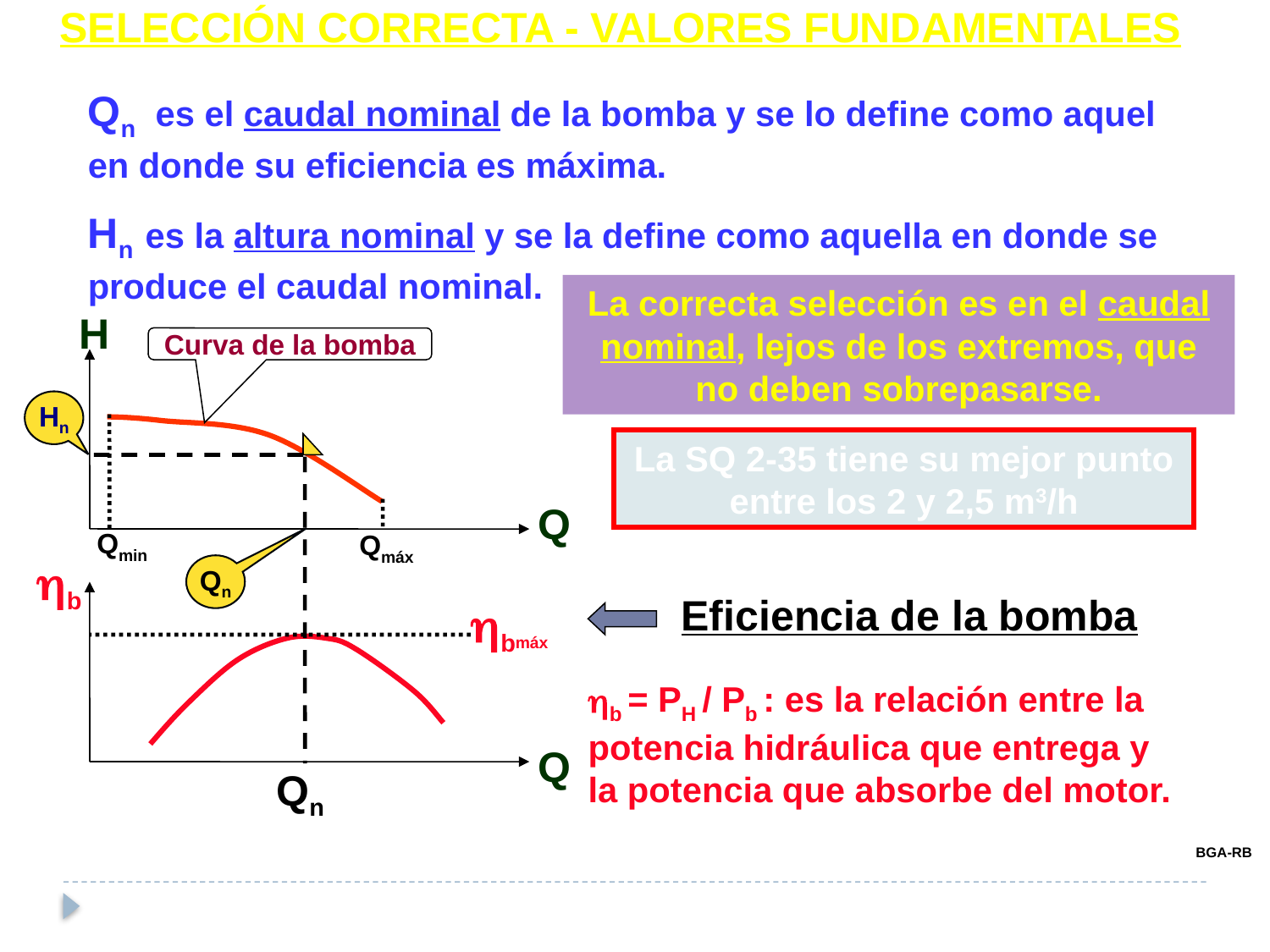

SELECCIÓN CORRECTA - VALORES FUNDAMENTALES
Qn  es el caudal nominal de la bomba y se lo define como aquel en donde su eficiencia es máxima.
Hn es la altura nominal y se la define como aquella en donde se produce el caudal nominal.
La correcta selección es en el caudal nominal, lejos de los extremos, que no deben sobrepasarse.
H
Curva de la bomba

Hn

La SQ 2-35 tiene su mejor punto entre los 2 y 2,5 m3/h

Q

Qmin
Qmáx

ηb
Qn

Eficiencia de la bomba
ηbmáx

ηb = PH / Pb : es la relación entre la
potencia hidráulica que entrega y
la potencia que absorbe del motor.
Q

Qn
BGA-RB